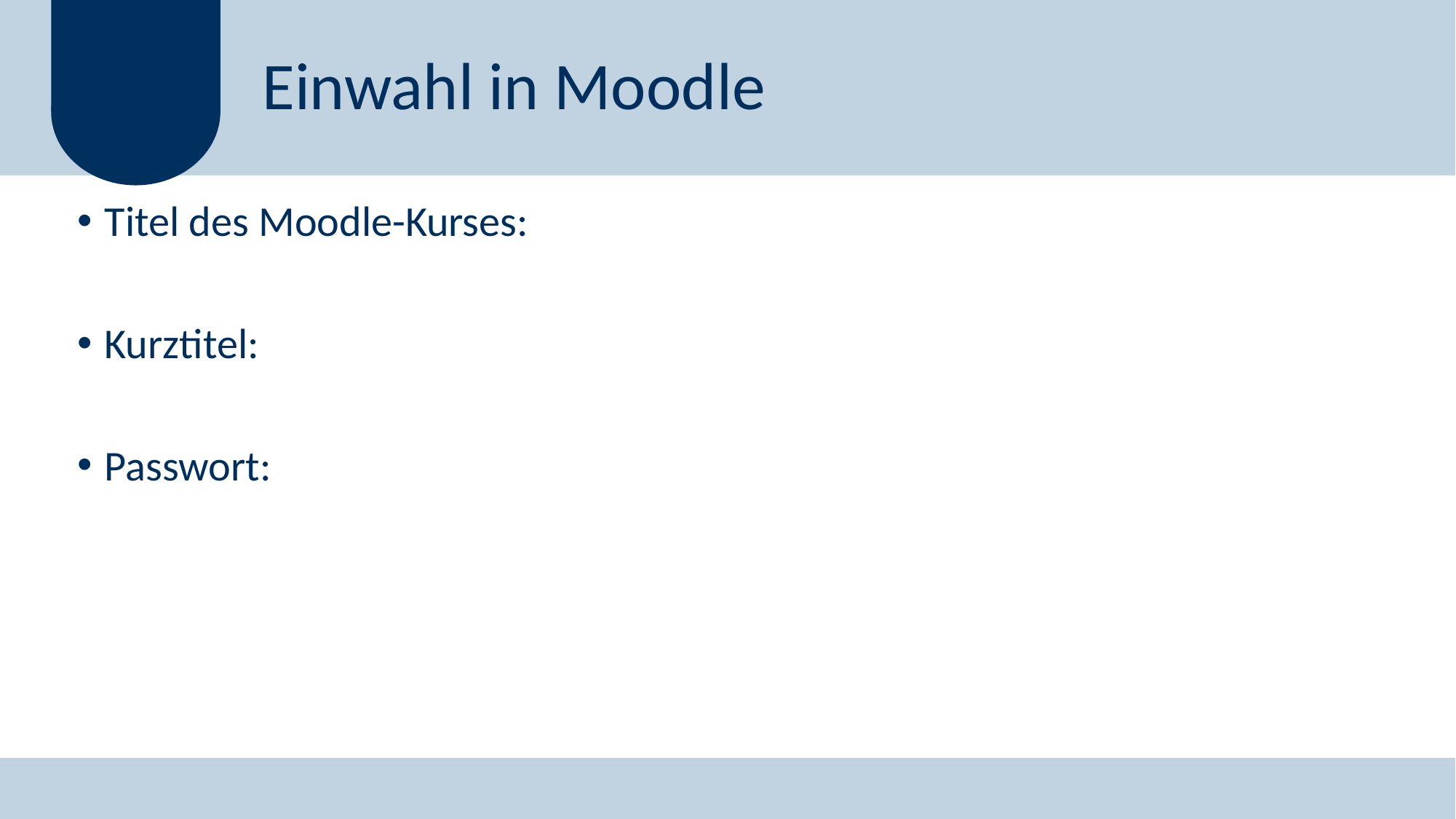

# Einwahl in Moodle
Titel des Moodle-Kurses:

Kurztitel:

Passwort: